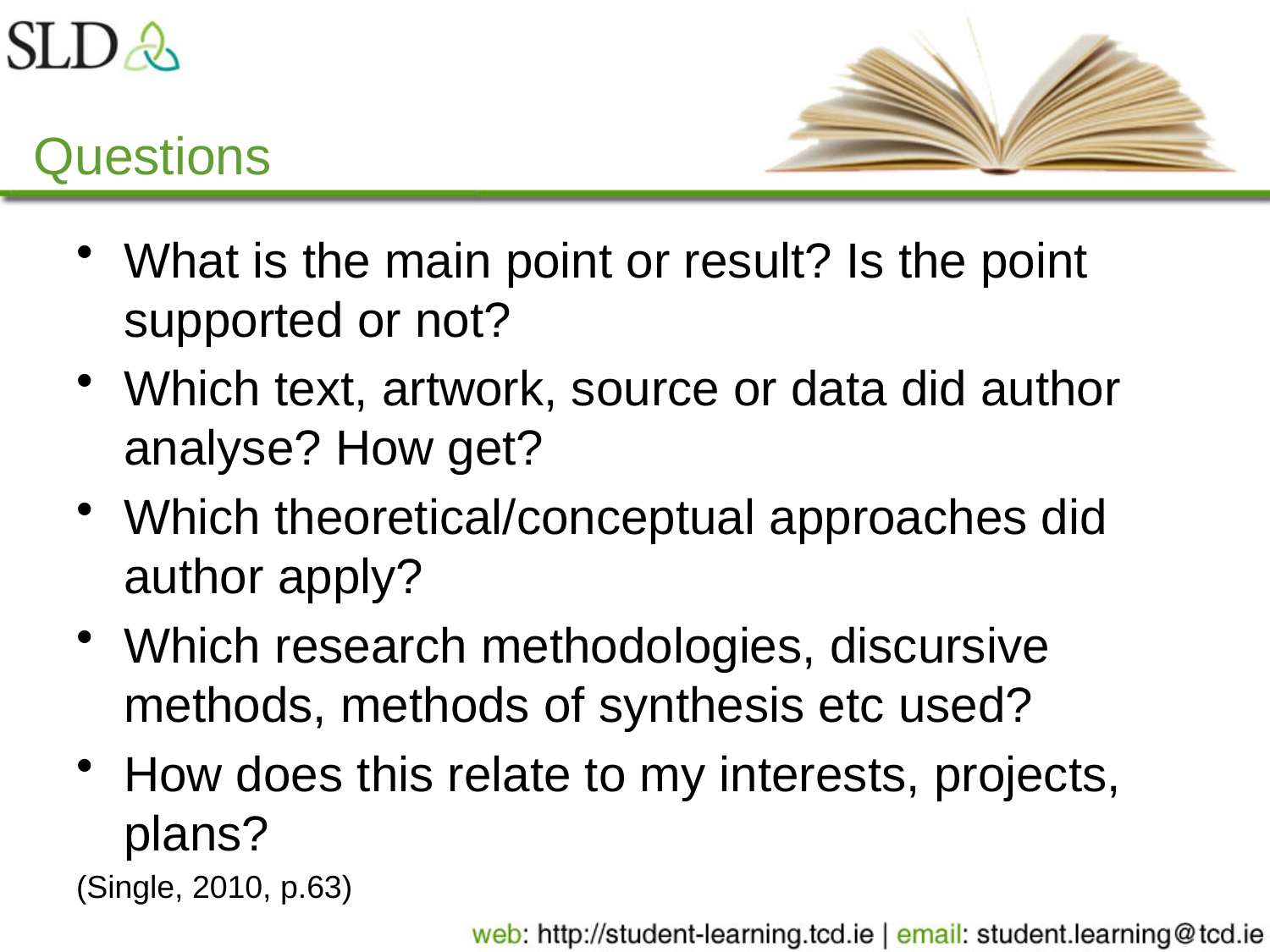

# Questions
What is the main point or result? Is the point supported or not?
Which text, artwork, source or data did author analyse? How get?
Which theoretical/conceptual approaches did author apply?
Which research methodologies, discursive methods, methods of synthesis etc used?
How does this relate to my interests, projects, plans?
(Single, 2010, p.63)